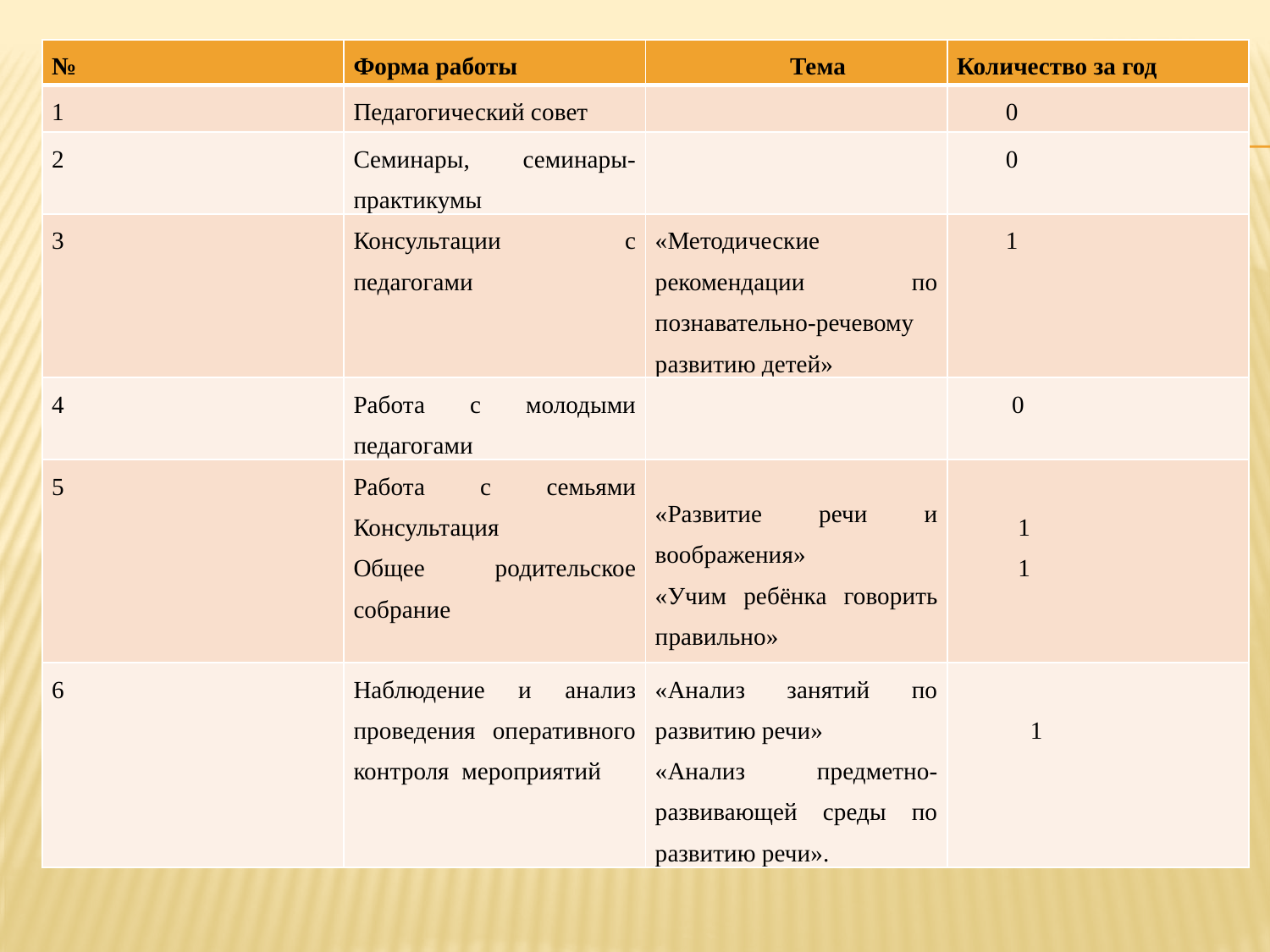

| № | Форма работы | Тема | Количество за год |
| --- | --- | --- | --- |
| 1 | Педагогический совет |  | 0 |
| 2 | Семинары, семинары-практикумы |  | 0 |
| 3 | Консультации с педагогами | «Методические рекомендации по познавательно-речевому развитию детей» | 1 |
| 4 | Работа с молодыми педагогами |  | 0 |
| 5 | Работа с семьями Консультация Общее родительское собрание | «Развитие речи и воображения» «Учим ребёнка говорить правильно» | 1 1 |
| 6 | Наблюдение и анализ проведения оперативного контроля мероприятий | «Анализ занятий по развитию речи» «Анализ предметно-развивающей среды по развитию речи». | 1 |
#